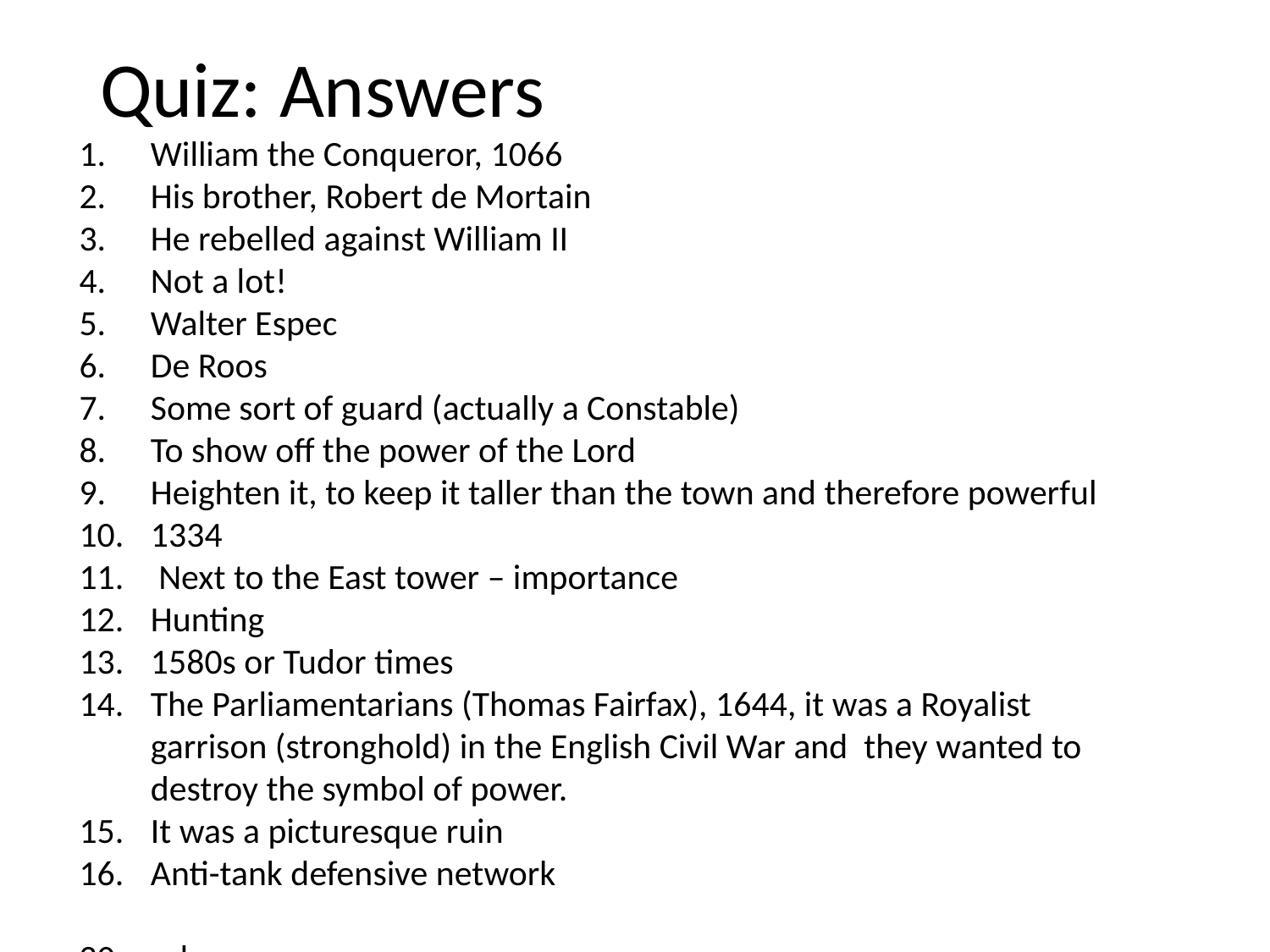

# Quiz: Answers
William the Conqueror, 1066
His brother, Robert de Mortain
He rebelled against William II
Not a lot!
Walter Espec
De Roos
Some sort of guard (actually a Constable)
To show off the power of the Lord
Heighten it, to keep it taller than the town and therefore powerful
1334
 Next to the East tower – importance
Hunting
1580s or Tudor times
The Parliamentarians (Thomas Fairfax), 1644, it was a Royalist garrison (stronghold) in the English Civil War and  they wanted to destroy the symbol of power.
It was a picturesque ruin
Anti-tank defensive network

20 marks